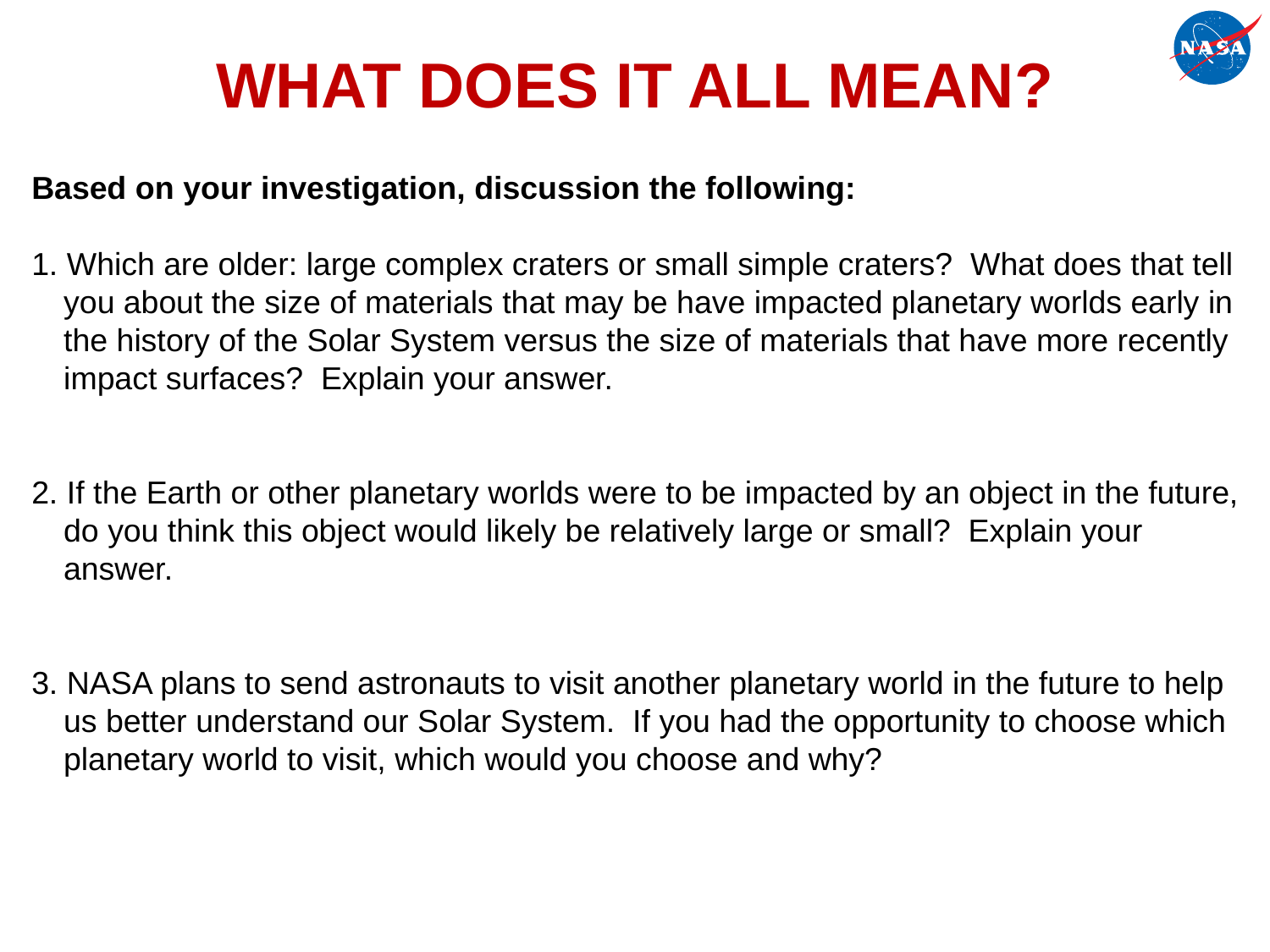

WHAT DOES IT ALL MEAN?
Based on your investigation, discussion the following:

1. Which are older: large complex craters or small simple craters?  What does that tell you about the size of materials that may be have impacted planetary worlds early in the history of the Solar System versus the size of materials that have more recently impact surfaces?  Explain your answer.

2. If the Earth or other planetary worlds were to be impacted by an object in the future, do you think this object would likely be relatively large or small?  Explain your answer.

3. NASA plans to send astronauts to visit another planetary world in the future to help us better understand our Solar System.  If you had the opportunity to choose which planetary world to visit, which would you choose and why?